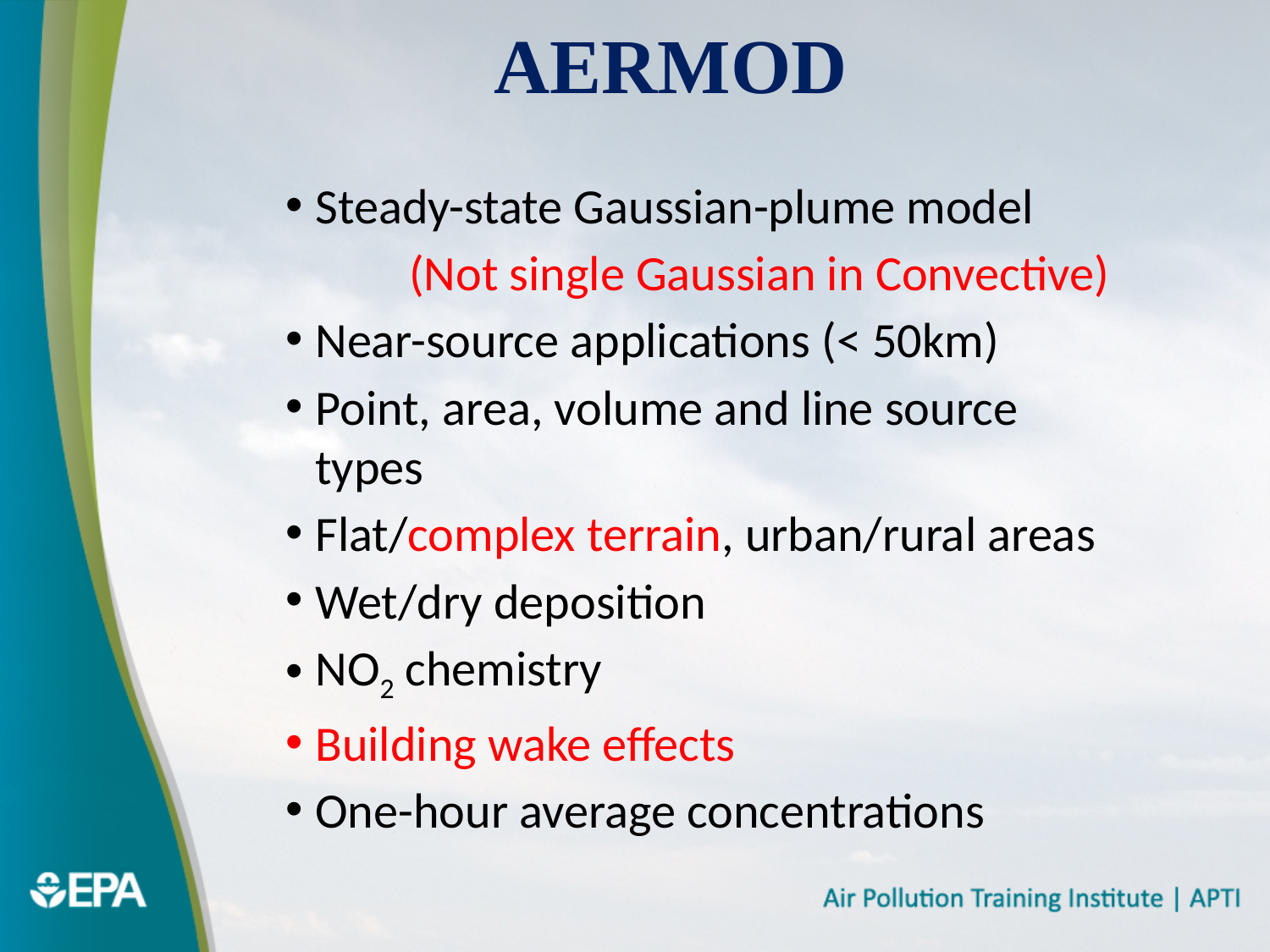

aermod
Steady-state Gaussian-plume model
           (Not single Gaussian in Convective)
Near-source applications (< 50km)
Point, area, volume and line source types
Flat/complex terrain, urban/rural areas
Wet/dry deposition
NO2 chemistry
Building wake effects
One-hour average concentrations